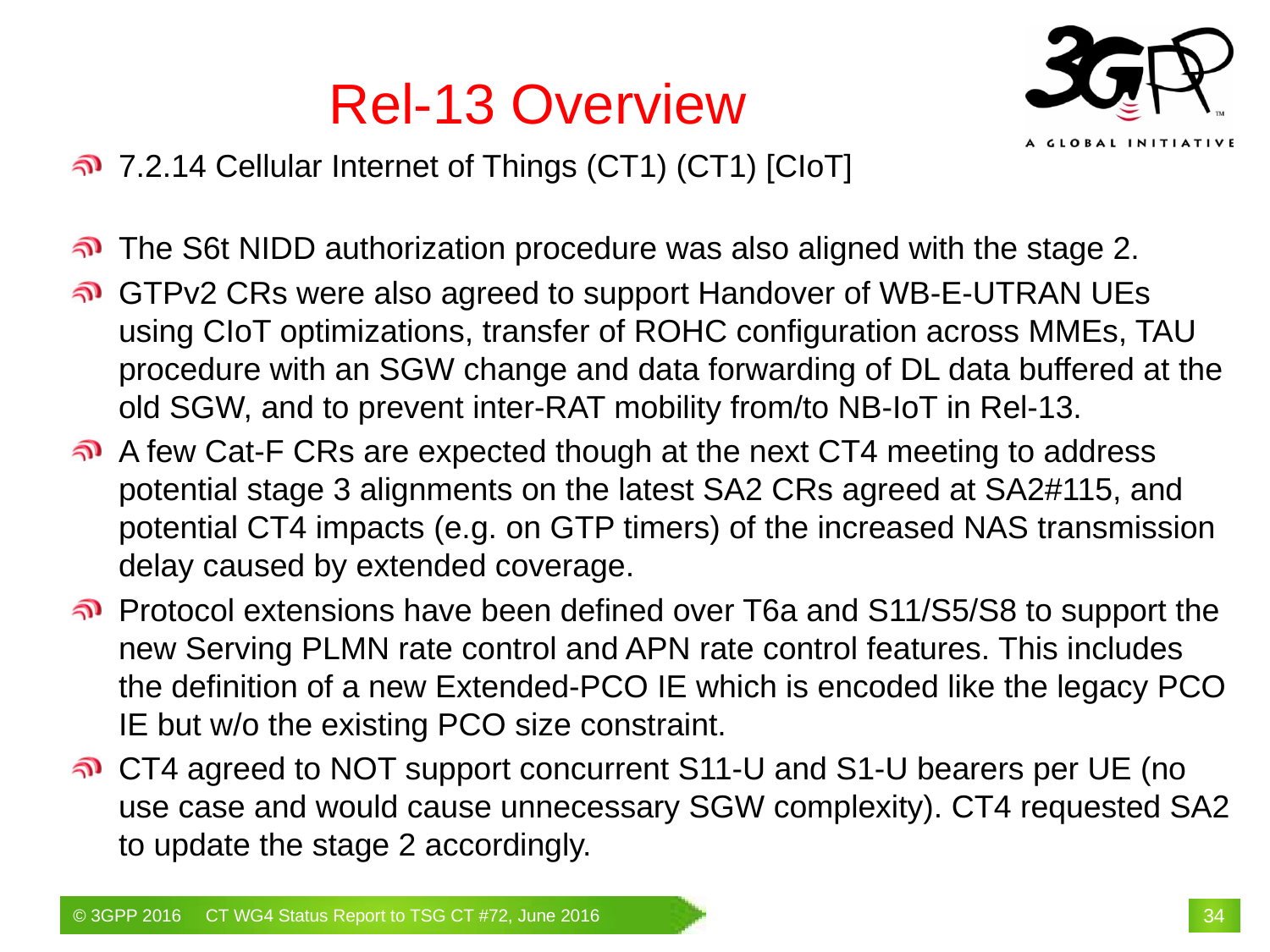

# Rel-13 Overview
7.2.14 Cellular Internet of Things (CT1) (CT1) [CIoT]
The S6t NIDD authorization procedure was also aligned with the stage 2.
GTPv2 CRs were also agreed to support Handover of WB-E-UTRAN UEs using CIoT optimizations, transfer of ROHC configuration across MMEs, TAU procedure with an SGW change and data forwarding of DL data buffered at the old SGW, and to prevent inter-RAT mobility from/to NB-IoT in Rel-13.
A few Cat-F CRs are expected though at the next CT4 meeting to address potential stage 3 alignments on the latest SA2 CRs agreed at SA2#115, and potential CT4 impacts (e.g. on GTP timers) of the increased NAS transmission delay caused by extended coverage.
Protocol extensions have been defined over T6a and S11/S5/S8 to support the new Serving PLMN rate control and APN rate control features. This includes the definition of a new Extended-PCO IE which is encoded like the legacy PCO IE but w/o the existing PCO size constraint.
CT4 agreed to NOT support concurrent S11-U and S1-U bearers per UE (no use case and would cause unnecessary SGW complexity). CT4 requested SA2 to update the stage 2 accordingly.